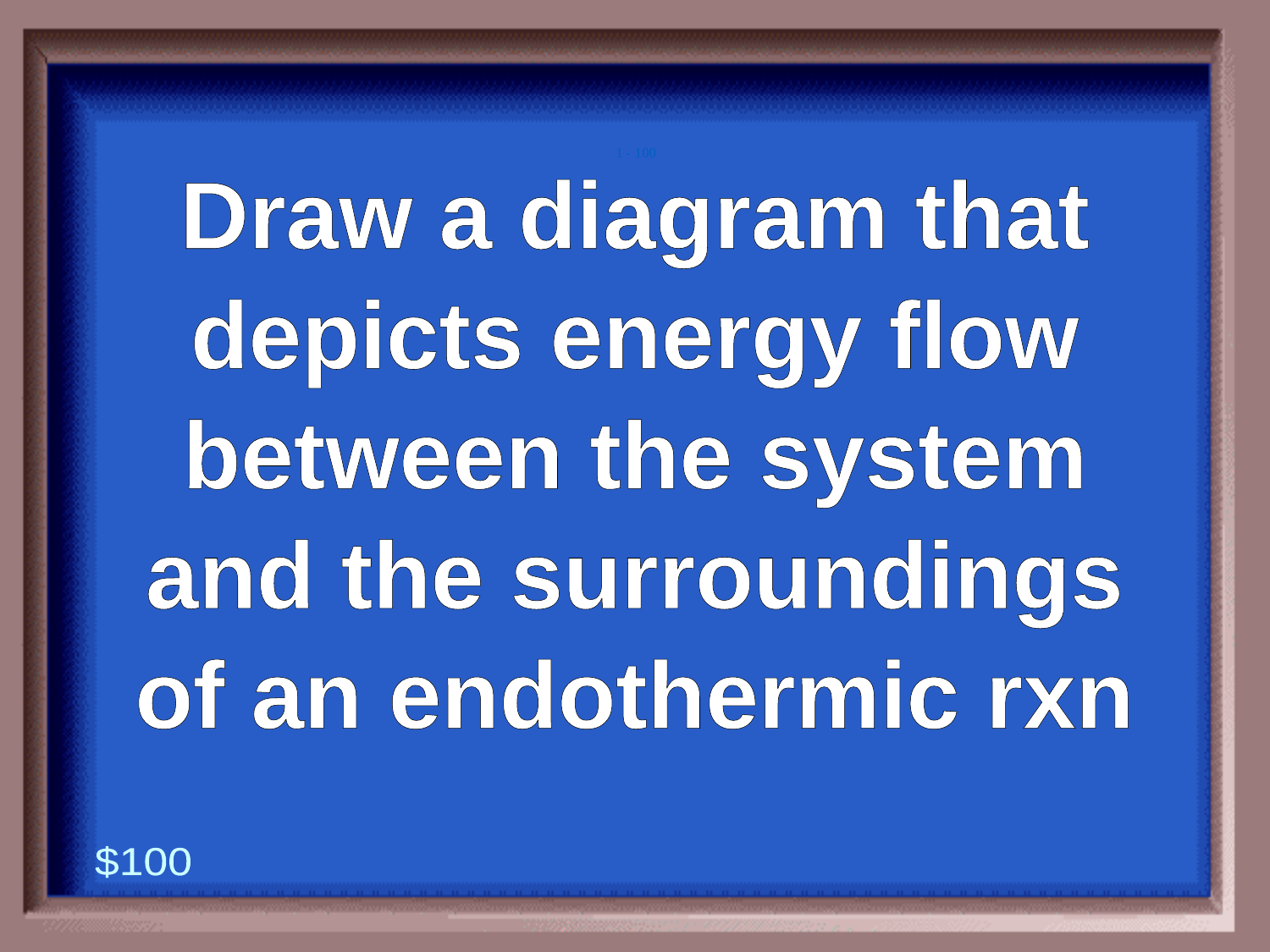

1 - 100
Draw a diagram that depicts energy flow between the system and the surroundings of an endothermic rxn
$100